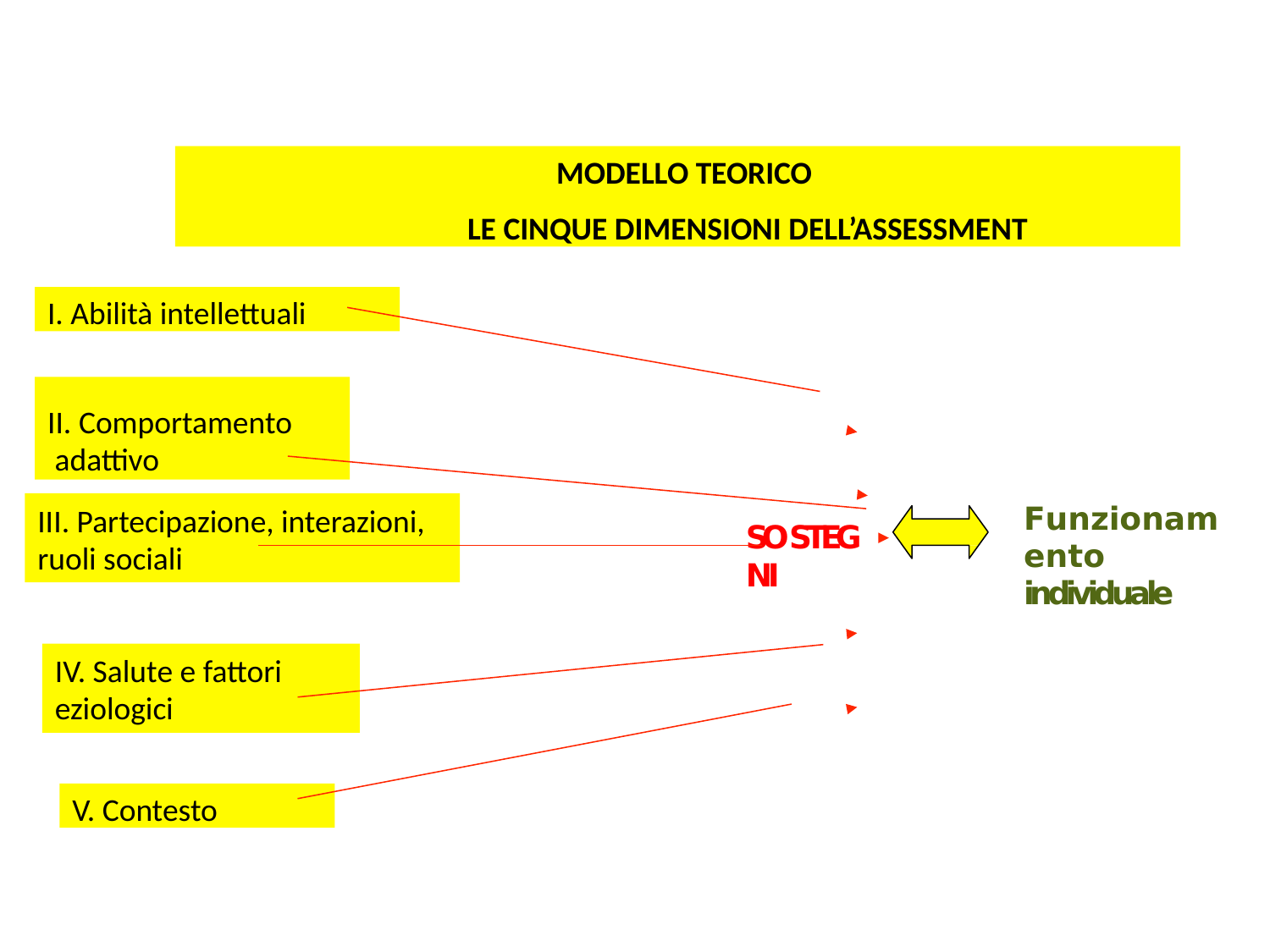

MODELLO TEORICO
LE CINQUE DIMENSIONI DELL’ASSESSMENT
I. Abilità intellettuali

II. Comportamento  adattivo

Funzionamento  individuale
III. Partecipazione, interazioni,  ruoli sociali

SOSTEGNI

IV. Salute e fattori  eziologici

V. Contesto